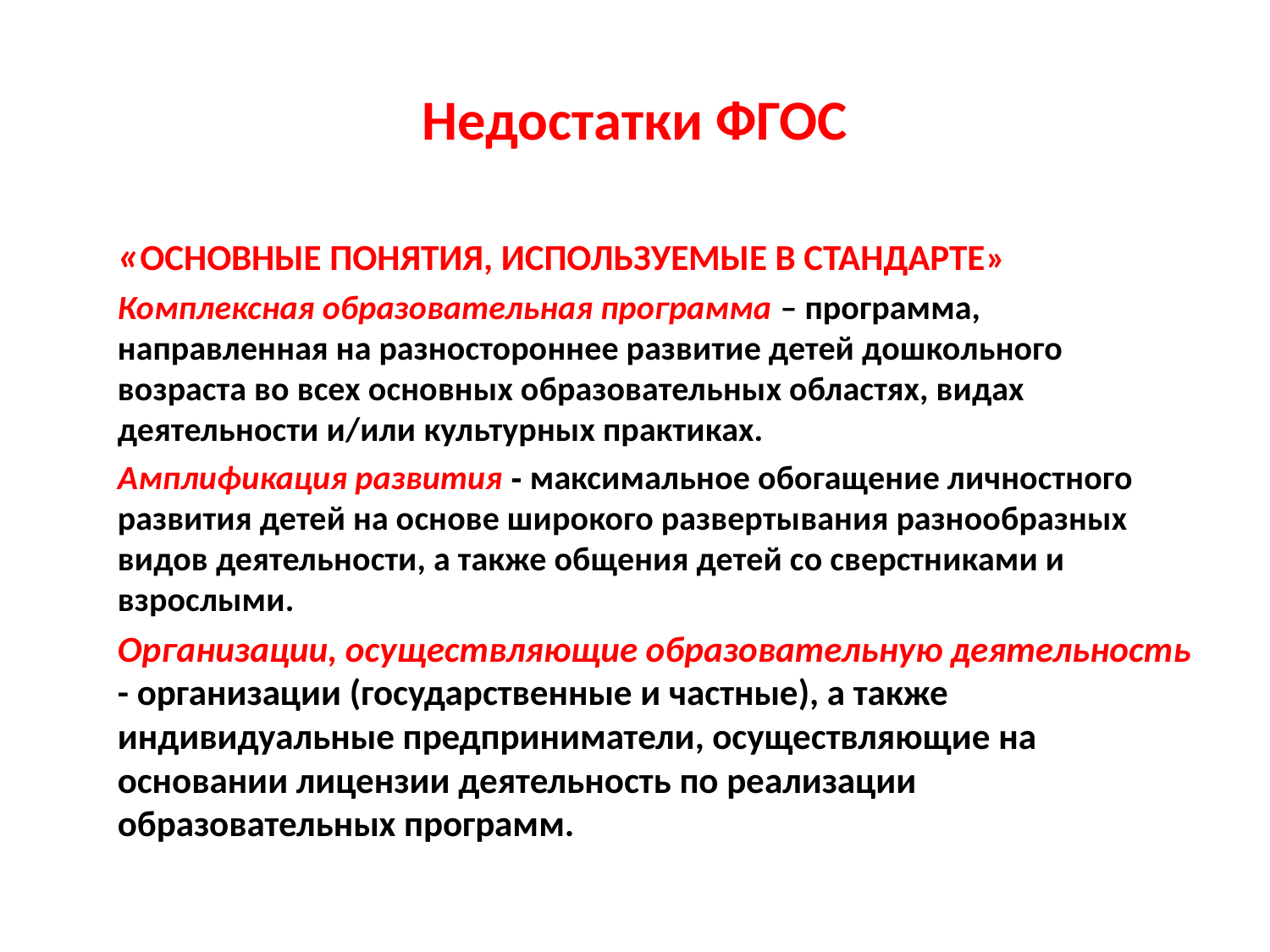

# Недостатки ФГОС
	«ОСНОВНЫЕ ПОНЯТИЯ, ИСПОЛЬЗУЕМЫЕ В СТАНДАРТЕ»
	Комплексная образовательная программа – программа, направленная на разностороннее развитие детей дошкольного возраста во всех основных образовательных областях, видах деятельности и/или культурных практиках.
	Амплификация развития ‑ максимальное обогащение личностного развития детей на основе широкого развертывания разнообразных видов деятельности, а также общения детей со сверстниками и взрослыми.
	Организации, осуществляющие образовательную деятельность - организации (государственные и частные), а также индивидуальные предприниматели, осуществляющие на основании лицензии деятельность по реализации образовательных программ.